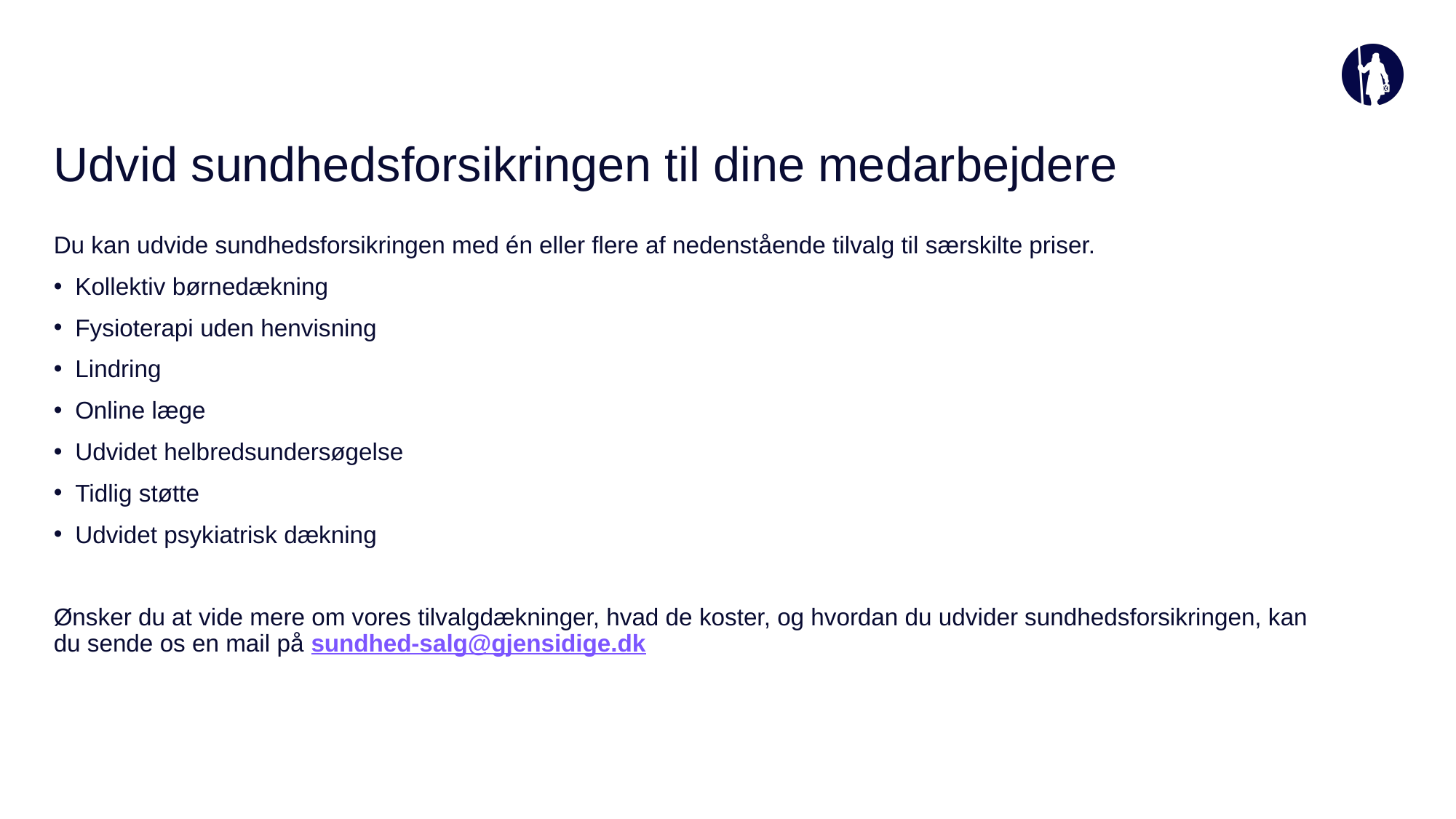

# Udvid sundhedsforsikringen til dine medarbejdere
Du kan udvide sundhedsforsikringen med én eller flere af nedenstående tilvalg til særskilte priser.
Kollektiv børnedækning
Fysioterapi uden henvisning
Lindring
Online læge
Udvidet helbredsundersøgelse
Tidlig støtte
Udvidet psykiatrisk dækning

Ønsker du at vide mere om vores tilvalgdækninger, hvad de koster, og hvordan du udvider sundhedsforsikringen, kan du sende os en mail på sundhed-salg@gjensidige.dk